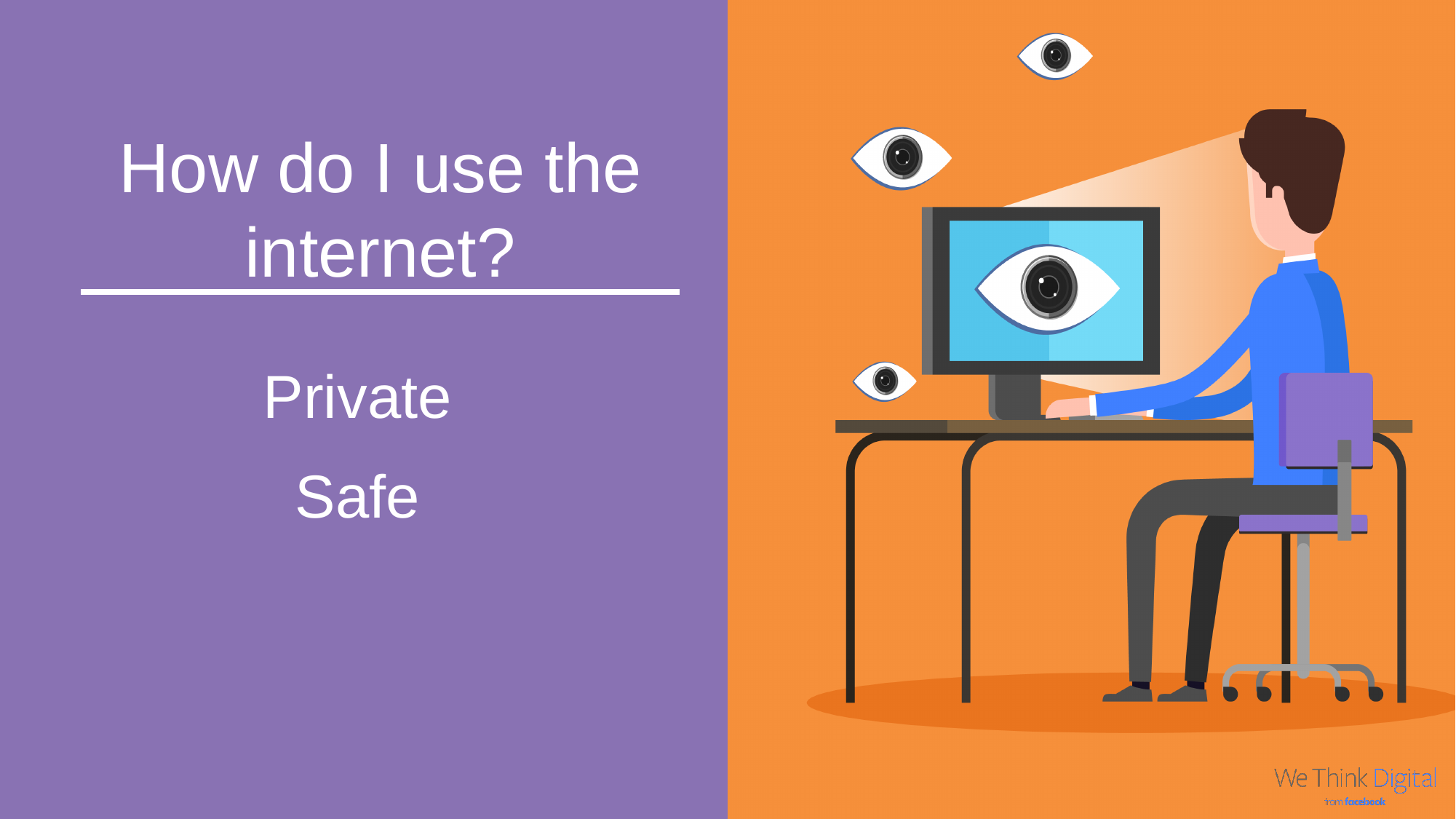

How do I use the internet?

Private
Safe